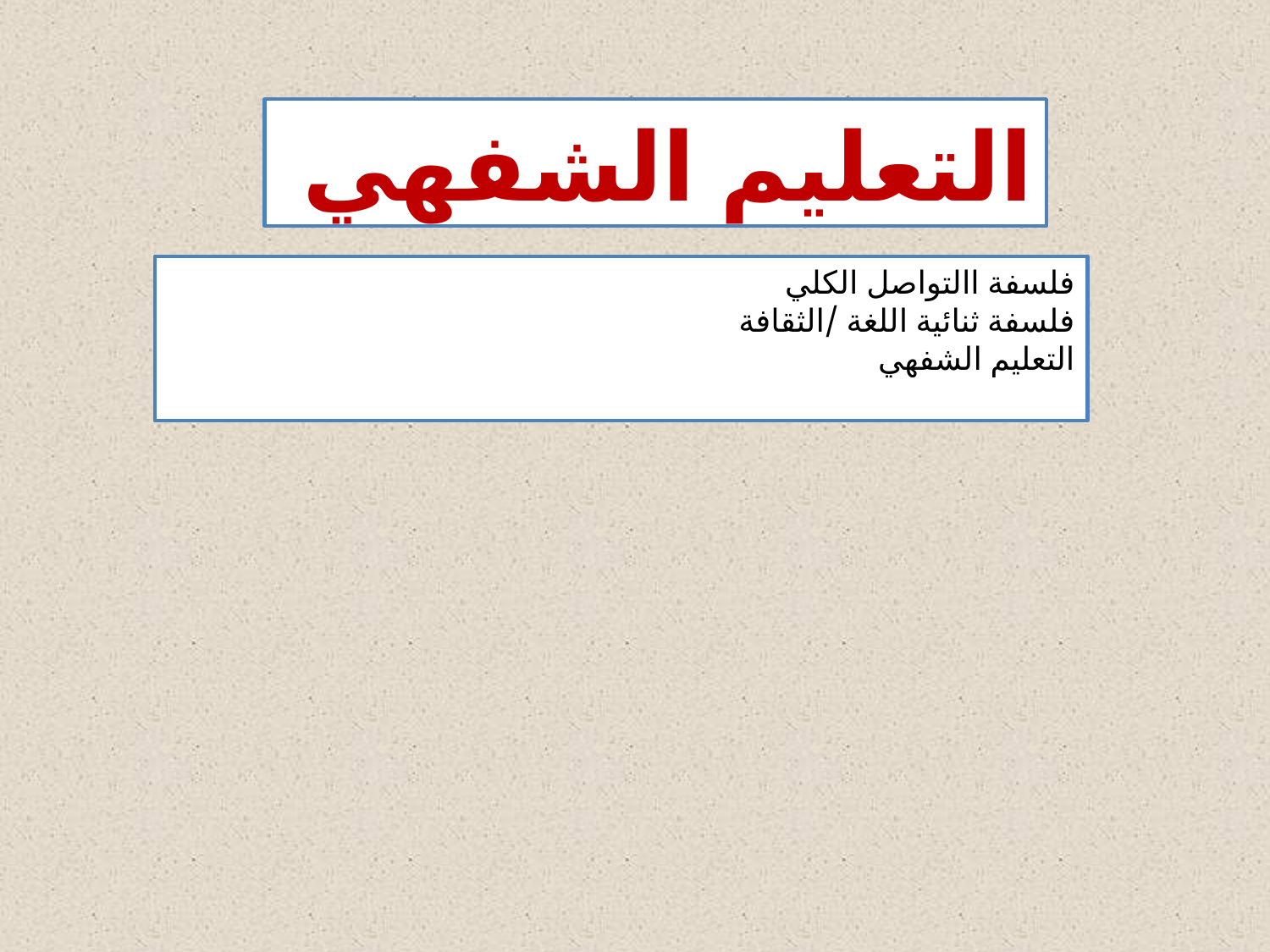

التعليم الشفهي
فلسفة االتواصل الكلي
فلسفة ثنائية اللغة /الثقافة
التعليم الشفهي